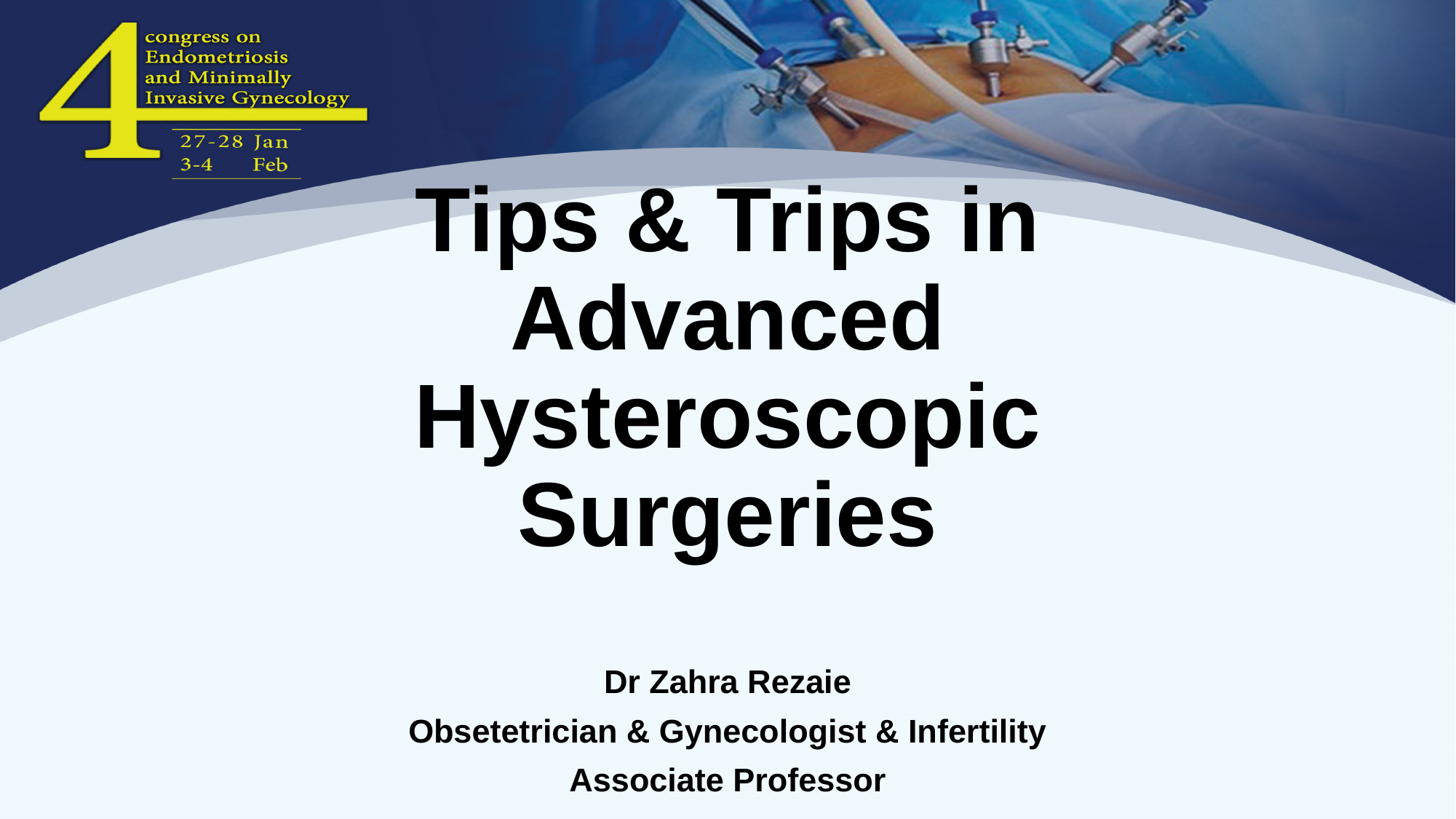

# Tips & Trips in Advanced Hysteroscopic Surgeries

Dr Zahra Rezaie
Obsetetrician & Gynecologist & Infertility
Associate Professor